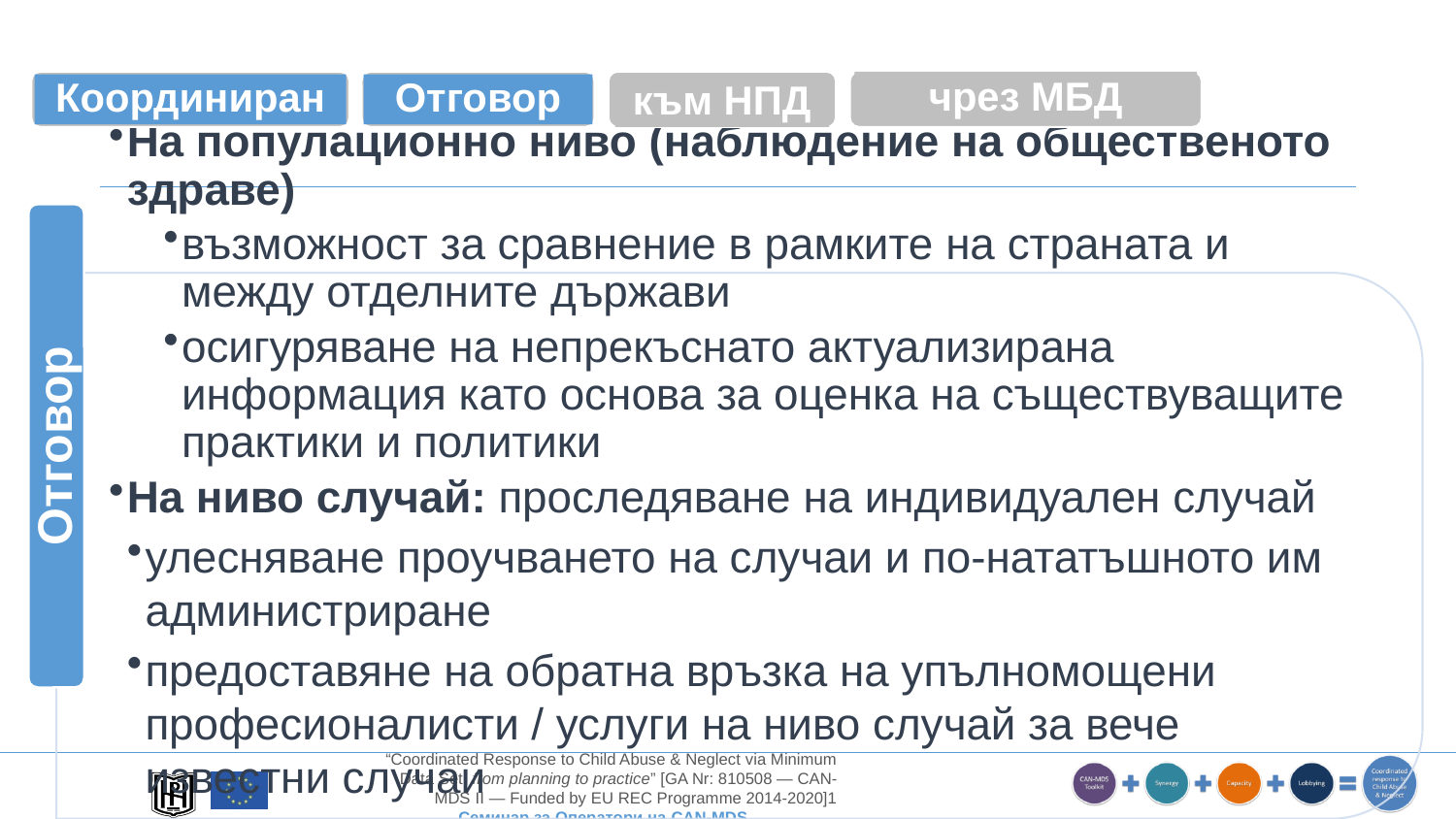

чрез МБД

Координиран

Отговор

към НПД

На популационно ниво (наблюдение на общественото здраве)
възможност за сравнение в рамките на страната и между отделните държави
осигуряване на непрекъснато актуализирана информация като основа за оценка на съществуващите практики и политики
На ниво случай: проследяване на индивидуален случай
улесняване проучването на случаи и по-нататъшното им администриране
предоставяне на обратна връзка на упълномощени професионалисти / услуги на ниво случай за вече известни случаи

Отговор